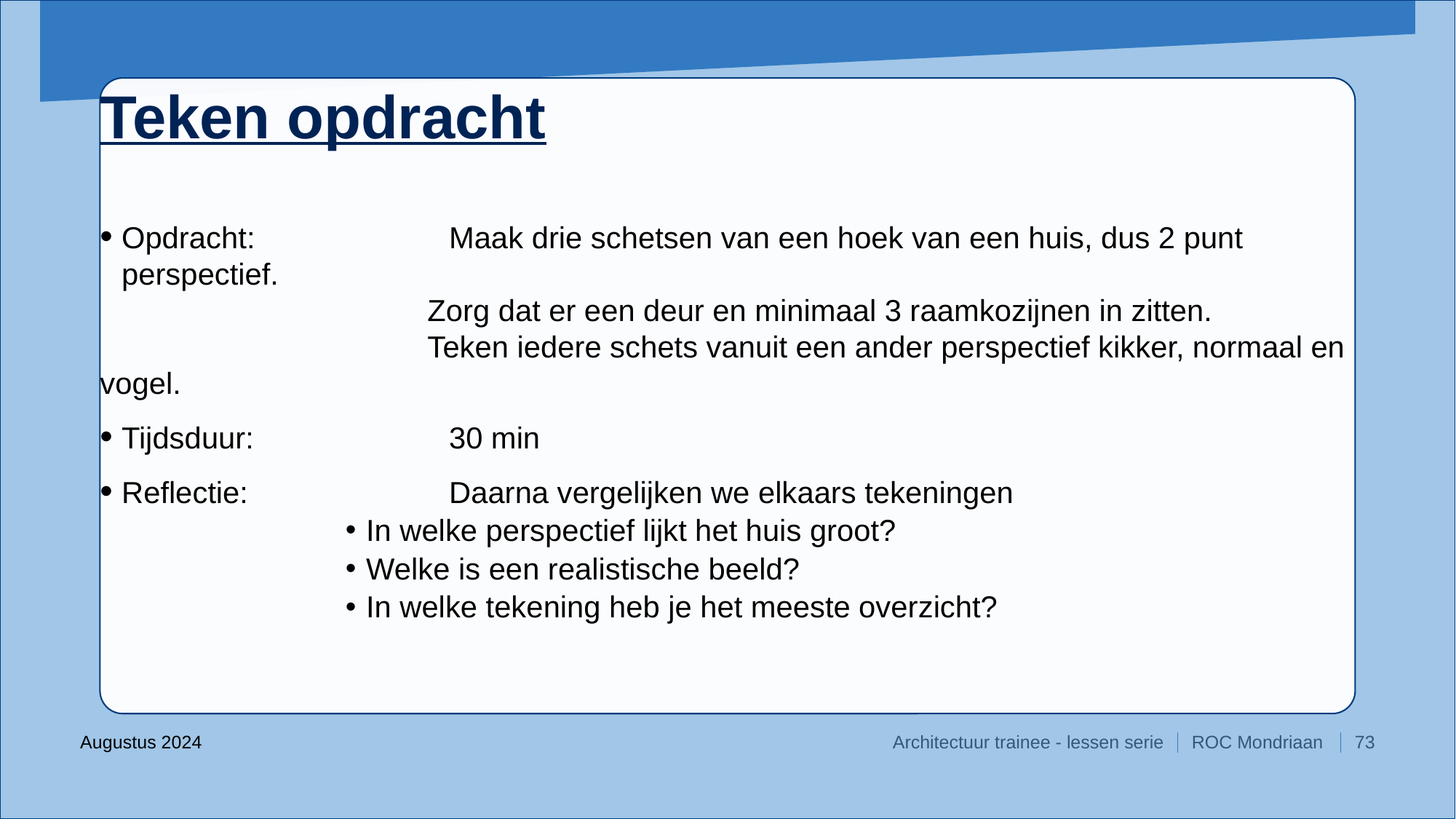

# Teken opdracht
Opdracht:		Maak drie schetsen van een hoek van een huis, dus 2 punt perspectief.
			Zorg dat er een deur en minimaal 3 raamkozijnen in zitten.
			Teken iedere schets vanuit een ander perspectief kikker, normaal en vogel.

Tijdsduur: 		30 min

Reflectie:		Daarna vergelijken we elkaars tekeningen
In welke perspectief lijkt het huis groot?
Welke is een realistische beeld?
In welke tekening heb je het meeste overzicht?
Augustus 2024
Architectuur trainee - lessen serie
73